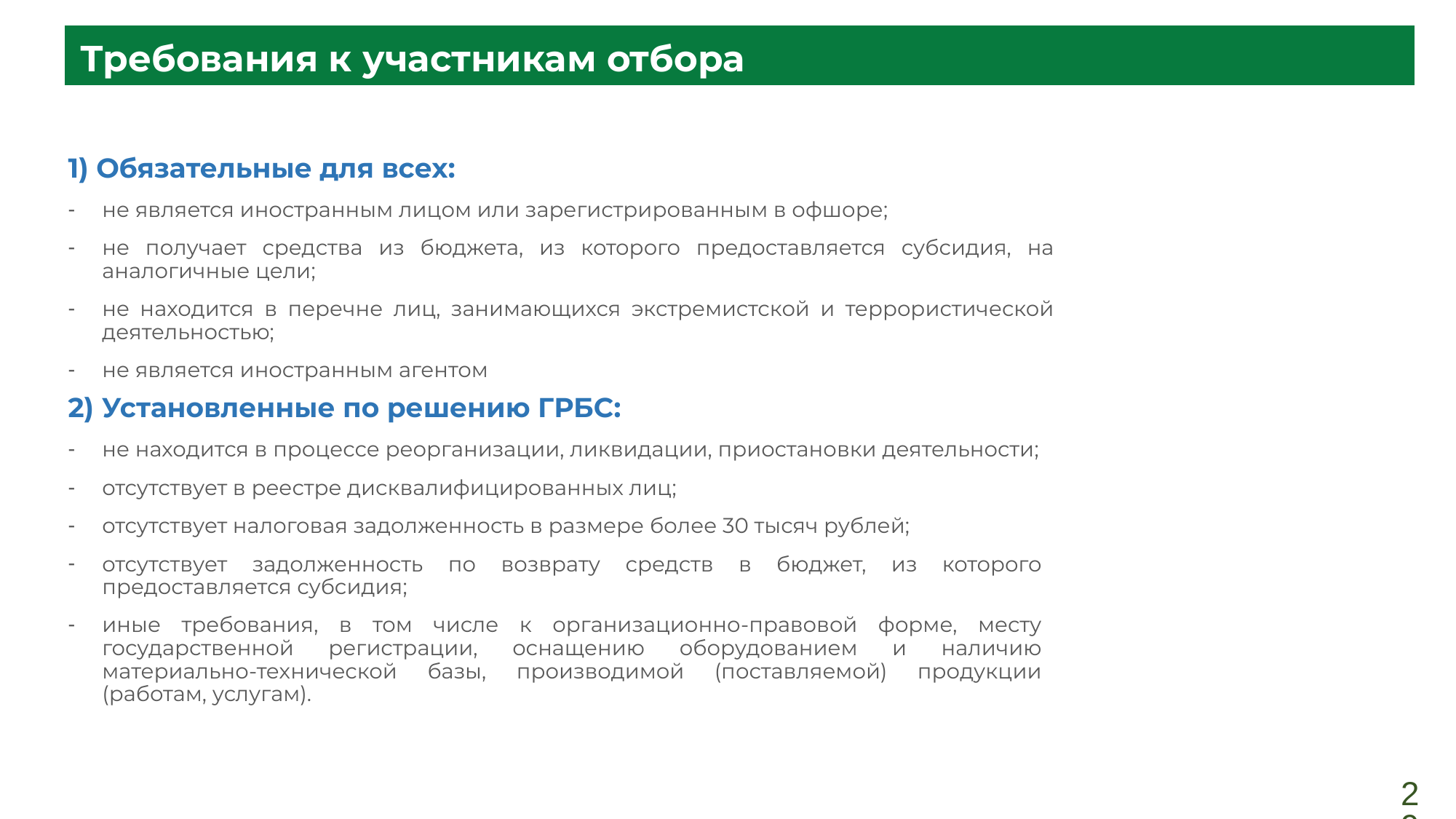

Требования к участникам отбора
1) Обязательные для всех:
не является иностранным лицом или зарегистрированным в офшоре;
не получает средства из бюджета, из которого предоставляется субсидия, на аналогичные цели;
не находится в перечне лиц, занимающихся экстремистской и террористической деятельностью;
не является иностранным агентом

2) Установленные по решению ГРБС:
не находится в процессе реорганизации, ликвидации, приостановки деятельности;
отсутствует в реестре дисквалифицированных лиц;
отсутствует налоговая задолженность в размере более 30 тысяч рублей;
отсутствует задолженность по возврату средств в бюджет, из которого предоставляется субсидия;
иные требования, в том числе к организационно-правовой форме, месту государственной регистрации, оснащению оборудованием и наличию материально-технической базы, производимой (поставляемой) продукции (работам, услугам).

29